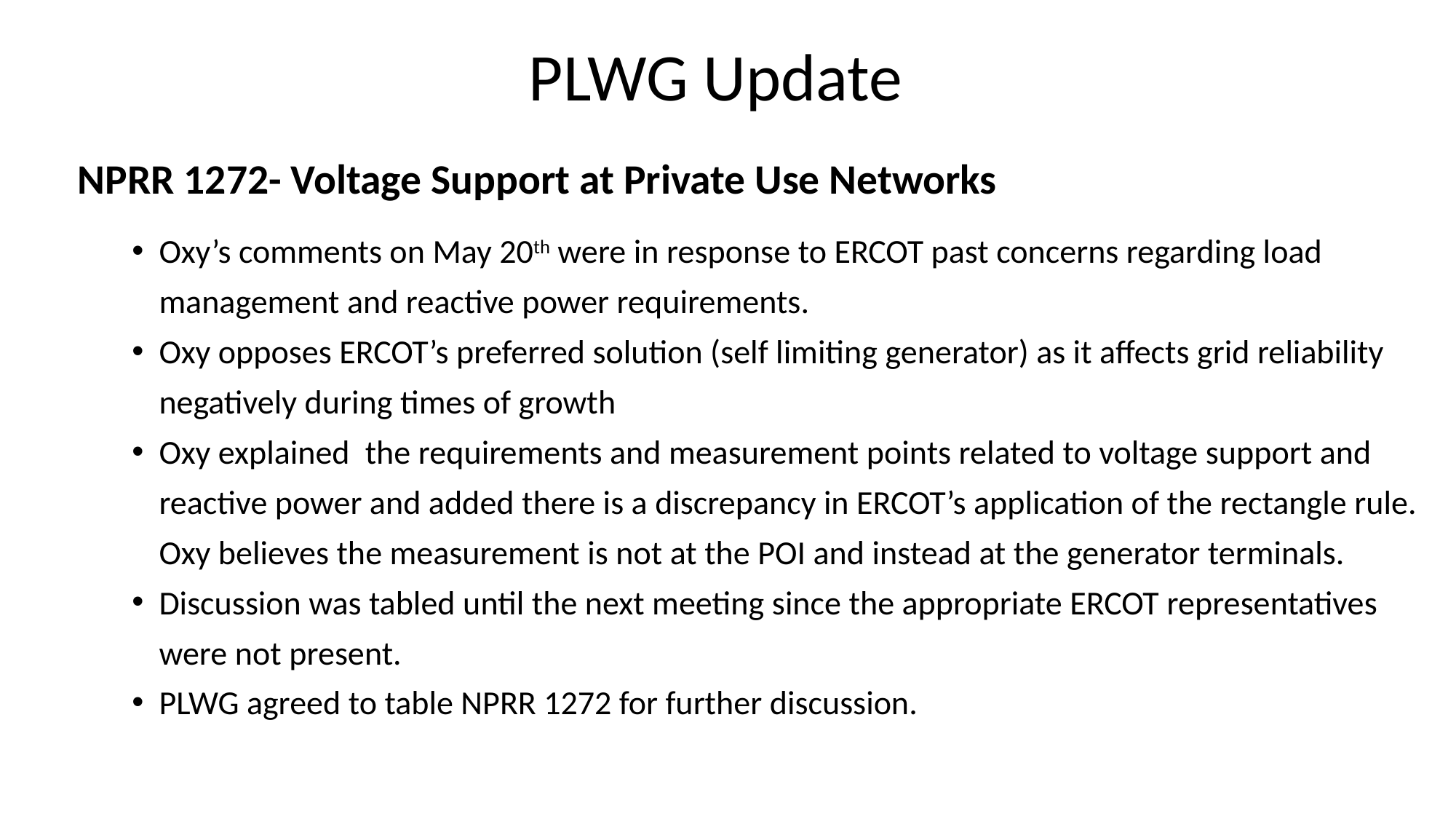

# PLWG Update
NPRR 1272- Voltage Support at Private Use Networks
Oxy’s comments on May 20th were in response to ERCOT past concerns regarding load management and reactive power requirements.
Oxy opposes ERCOT’s preferred solution (self limiting generator) as it affects grid reliability negatively during times of growth
Oxy explained  the requirements and measurement points related to voltage support and reactive power and added there is a discrepancy in ERCOT’s application of the rectangle rule. Oxy believes the measurement is not at the POI and instead at the generator terminals.
Discussion was tabled until the next meeting since the appropriate ERCOT representatives were not present.
PLWG agreed to table NPRR 1272 for further discussion.